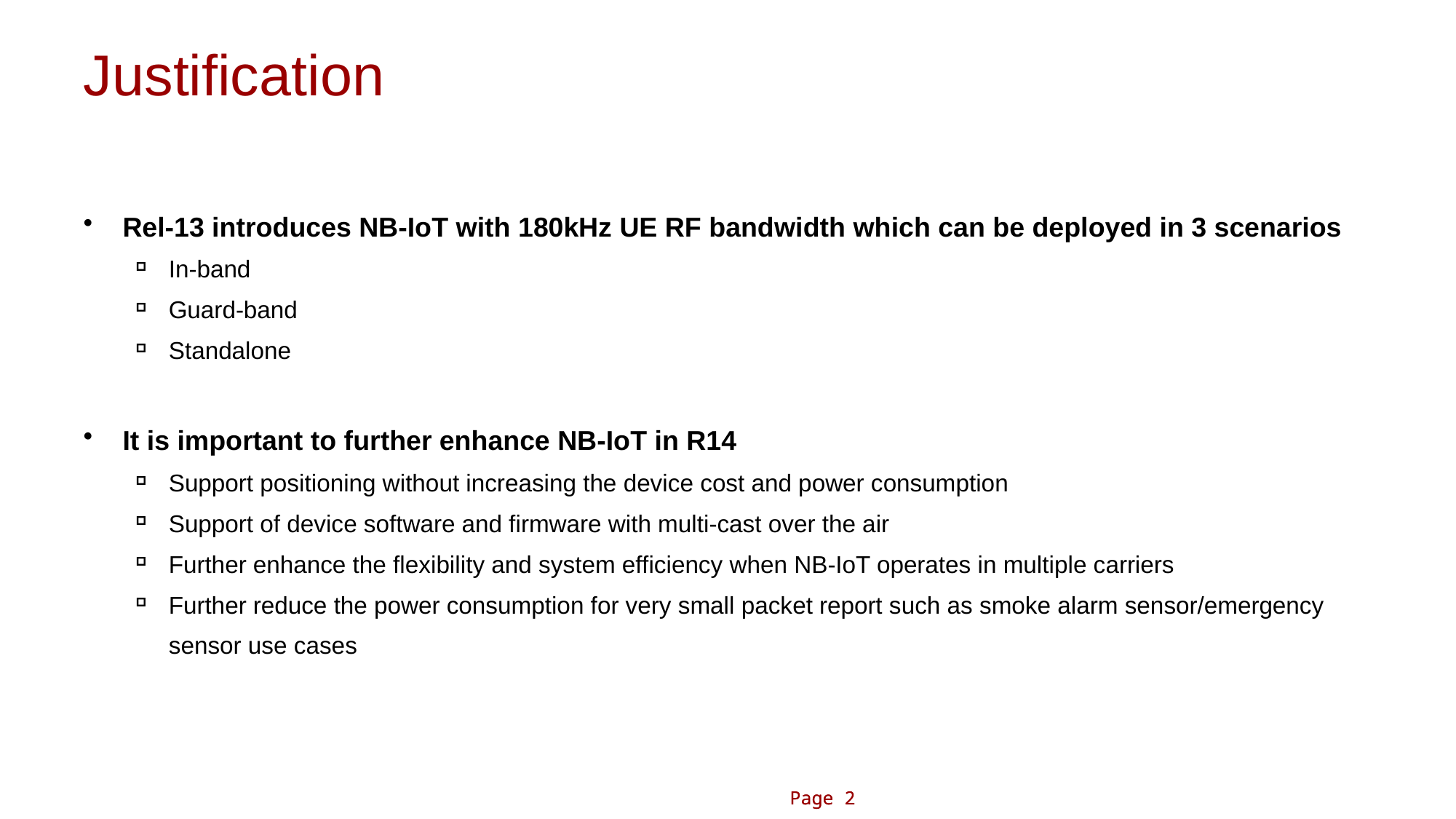

# Justification
Rel-13 introduces NB-IoT with 180kHz UE RF bandwidth which can be deployed in 3 scenarios
In-band
Guard-band
Standalone

It is important to further enhance NB-IoT in R14
Support positioning without increasing the device cost and power consumption
Support of device software and firmware with multi-cast over the air
Further enhance the flexibility and system efficiency when NB-IoT operates in multiple carriers
Further reduce the power consumption for very small packet report such as smoke alarm sensor/emergency sensor use cases